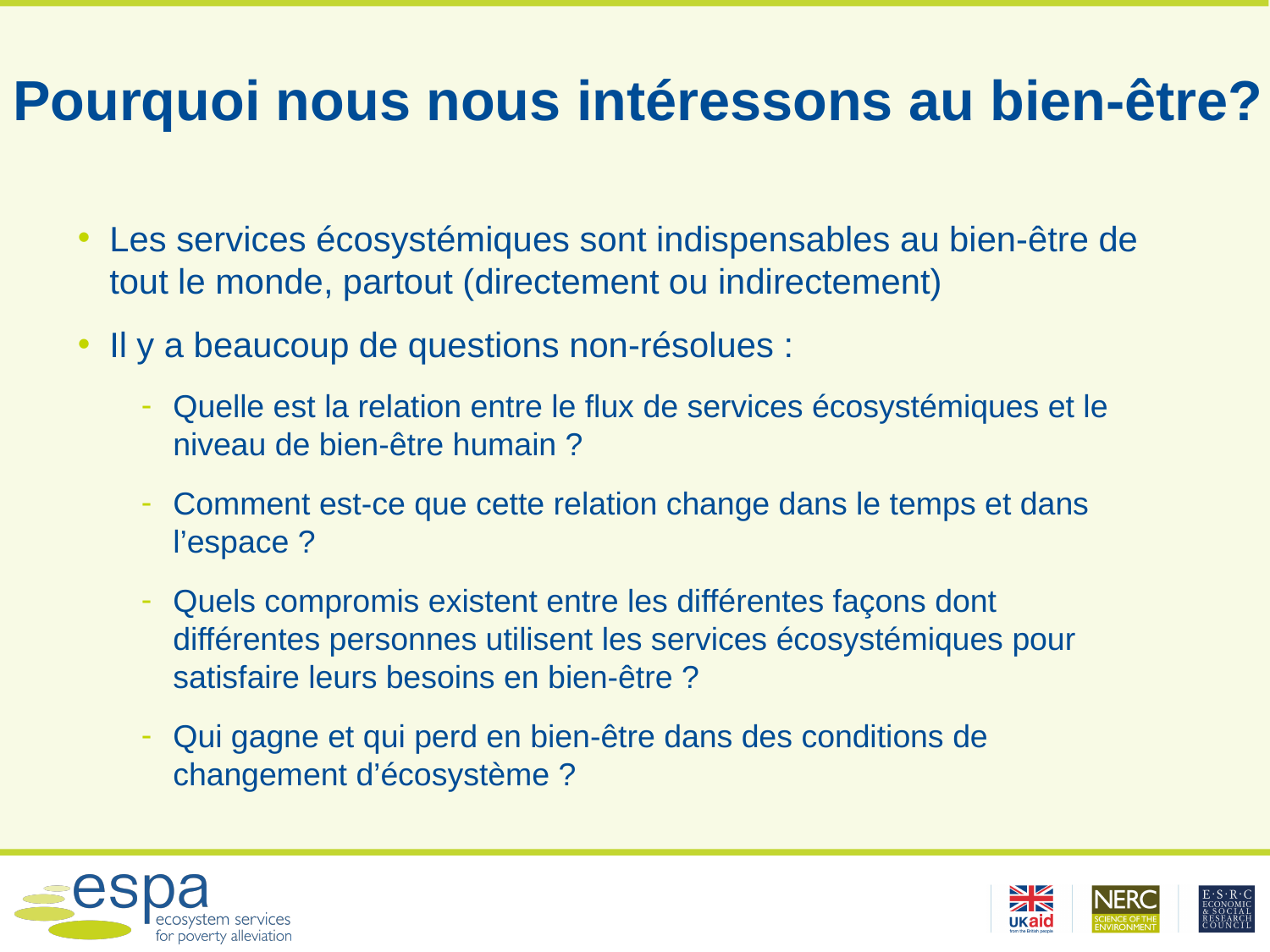

# Pourquoi nous nous intéressons au bien-être?
Les services écosystémiques sont indispensables au bien-être de tout le monde, partout (directement ou indirectement)
Il y a beaucoup de questions non-résolues :
Quelle est la relation entre le flux de services écosystémiques et le niveau de bien-être humain ?
Comment est-ce que cette relation change dans le temps et dans l’espace ?
Quels compromis existent entre les différentes façons dont différentes personnes utilisent les services écosystémiques pour satisfaire leurs besoins en bien-être ?
Qui gagne et qui perd en bien-être dans des conditions de changement d’écosystème ?